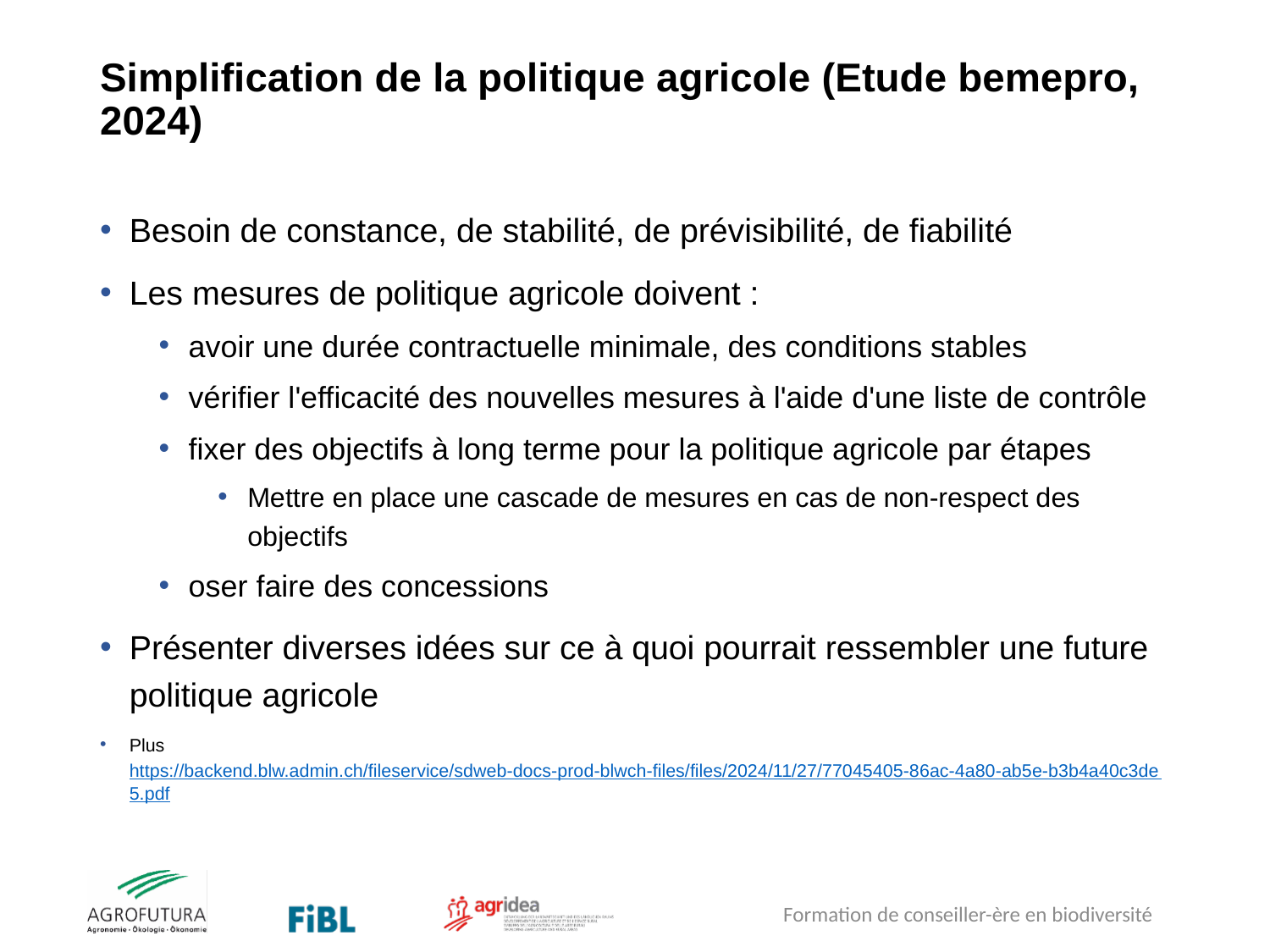

# Simplification de la politique agricole (Etude bemepro, 2024)
Besoin de constance, de stabilité, de prévisibilité, de fiabilité
Les mesures de politique agricole doivent :
avoir une durée contractuelle minimale, des conditions stables
vérifier l'efficacité des nouvelles mesures à l'aide d'une liste de contrôle
fixer des objectifs à long terme pour la politique agricole par étapes
Mettre en place une cascade de mesures en cas de non-respect des objectifs
oser faire des concessions
Présenter diverses idées sur ce à quoi pourrait ressembler une future politique agricole
Plus https://backend.blw.admin.ch/fileservice/sdweb-docs-prod-blwch-files/files/2024/11/27/77045405-86ac-4a80-ab5e-b3b4a40c3de5.pdf
Formation de conseiller-ère en biodiversité